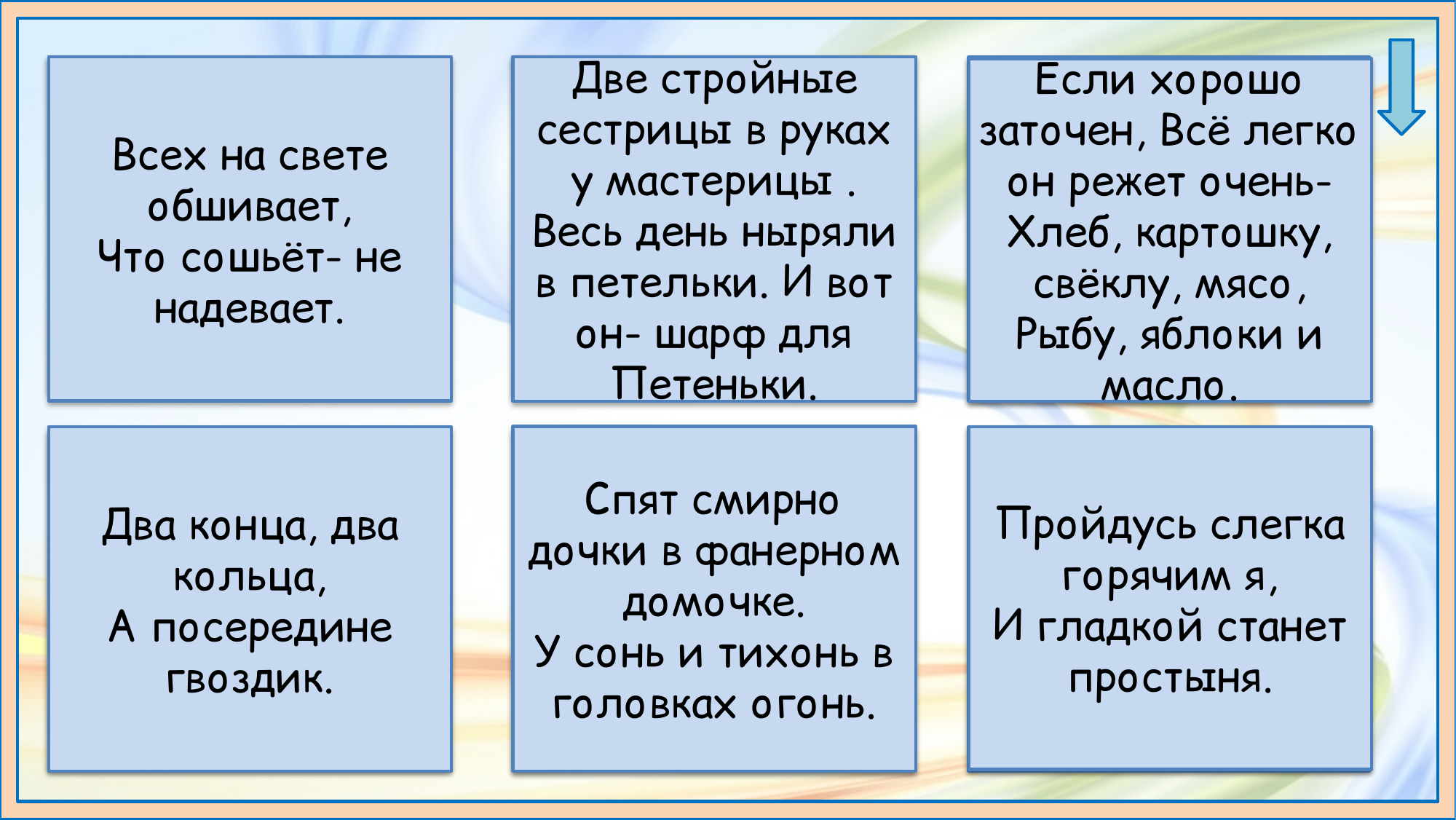

Две стройные сестрицы в руках у мастерицы . Весь день ныряли в петельки. И вот он- шарф для Петеньки.
Всех на свете обшивает,
Что сошьёт- не надевает.

Если хорошо заточен, Всё легко он режет очень- Хлеб, картошку, свёклу, мясо,
Рыбу, яблоки и масло.

Спят смирно дочки в фанерном домочке.
У сонь и тихонь в головках огонь.
Два конца, два кольца,
А посередине гвоздик.

Пройдусь слегка горячим я,
И гладкой станет простыня.